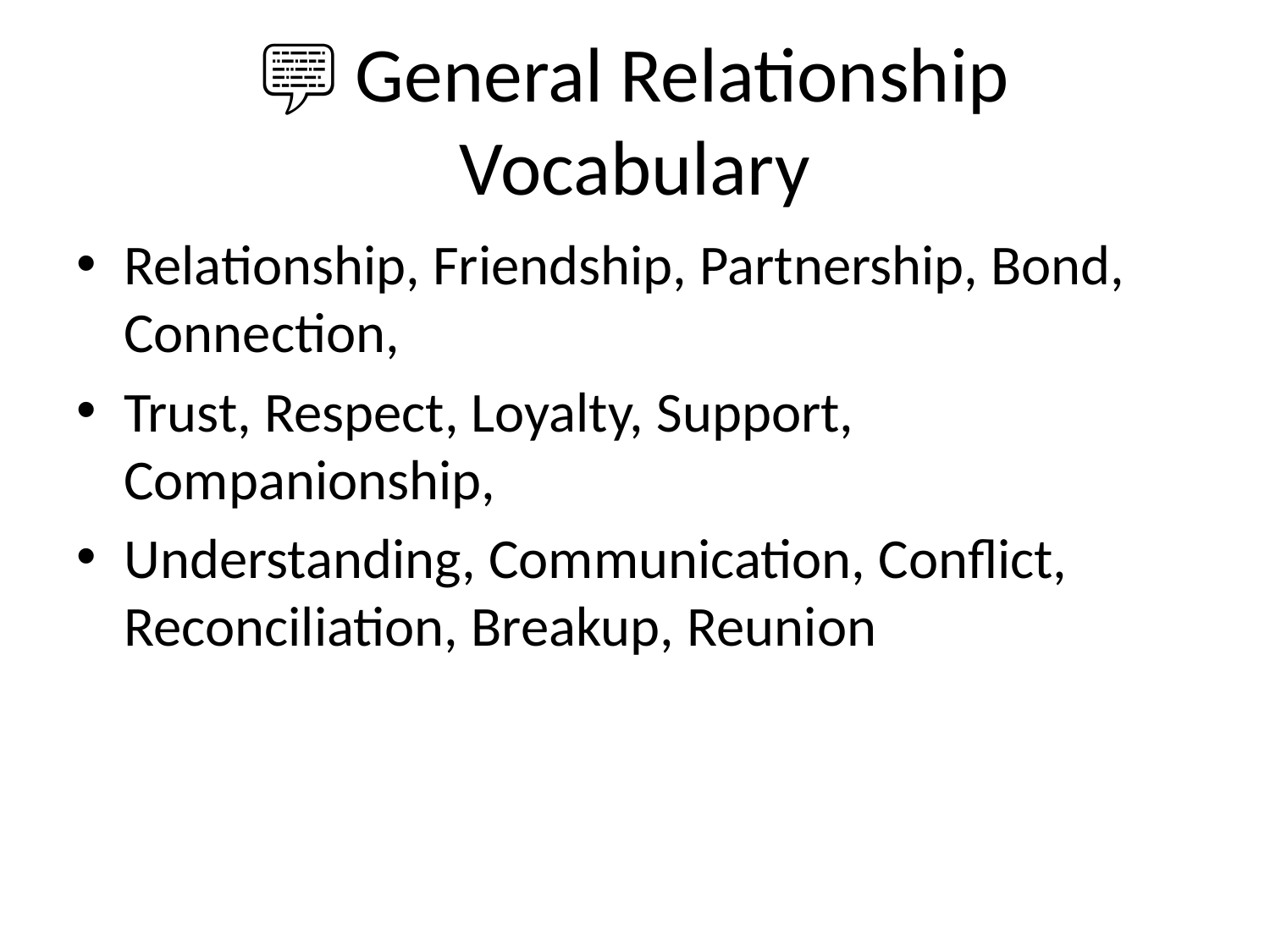

# 💬 General Relationship Vocabulary
Relationship, Friendship, Partnership, Bond, Connection,
Trust, Respect, Loyalty, Support, Companionship,
Understanding, Communication, Conflict, Reconciliation, Breakup, Reunion